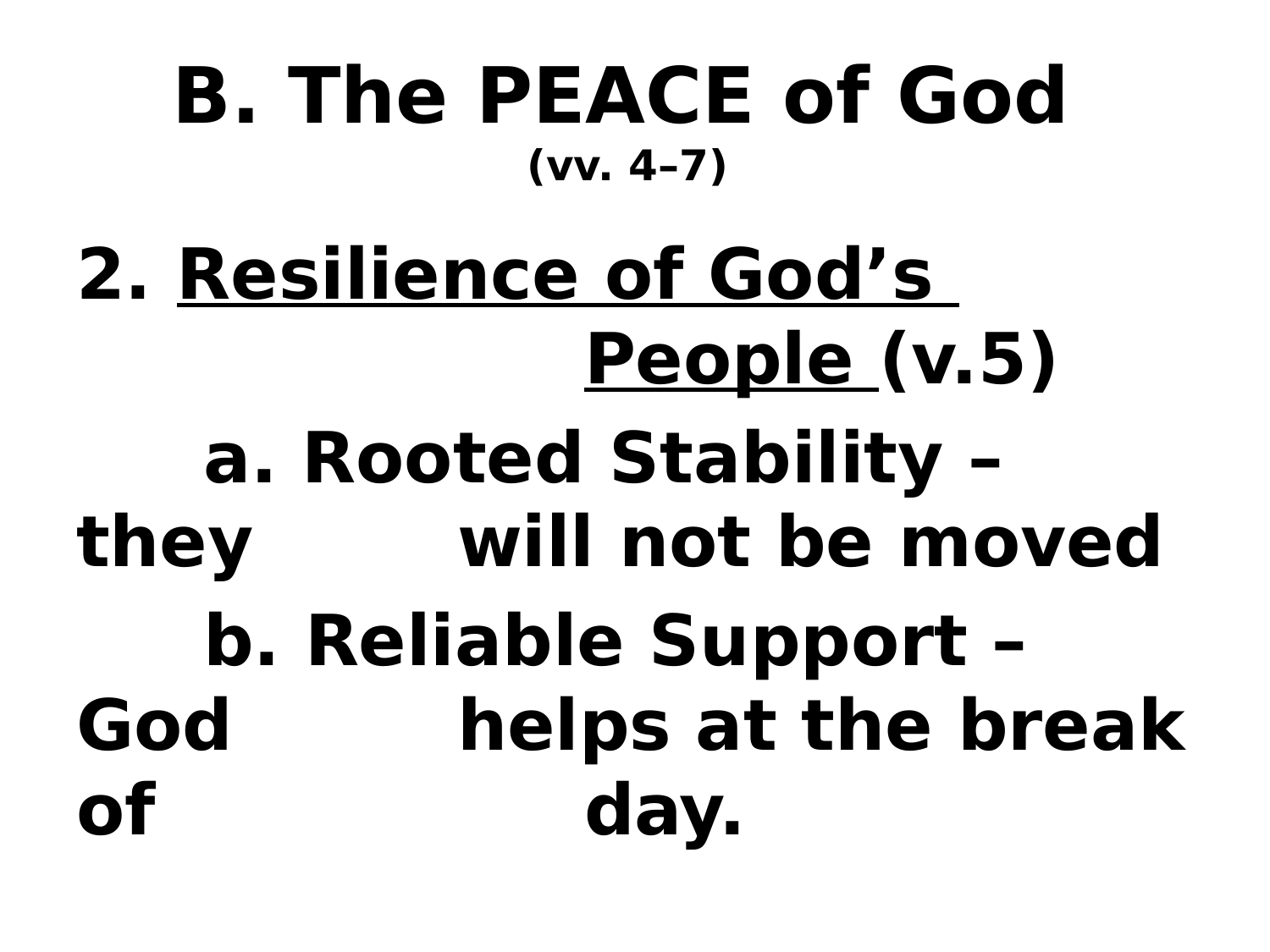

# B. The PEACE of God (vv. 4–7)
2. Resilience of God’s 						People (v.5)
	a. Rooted Stability – they 		will not be moved
	b. Reliable Support – God 		helps at the break of 				day.